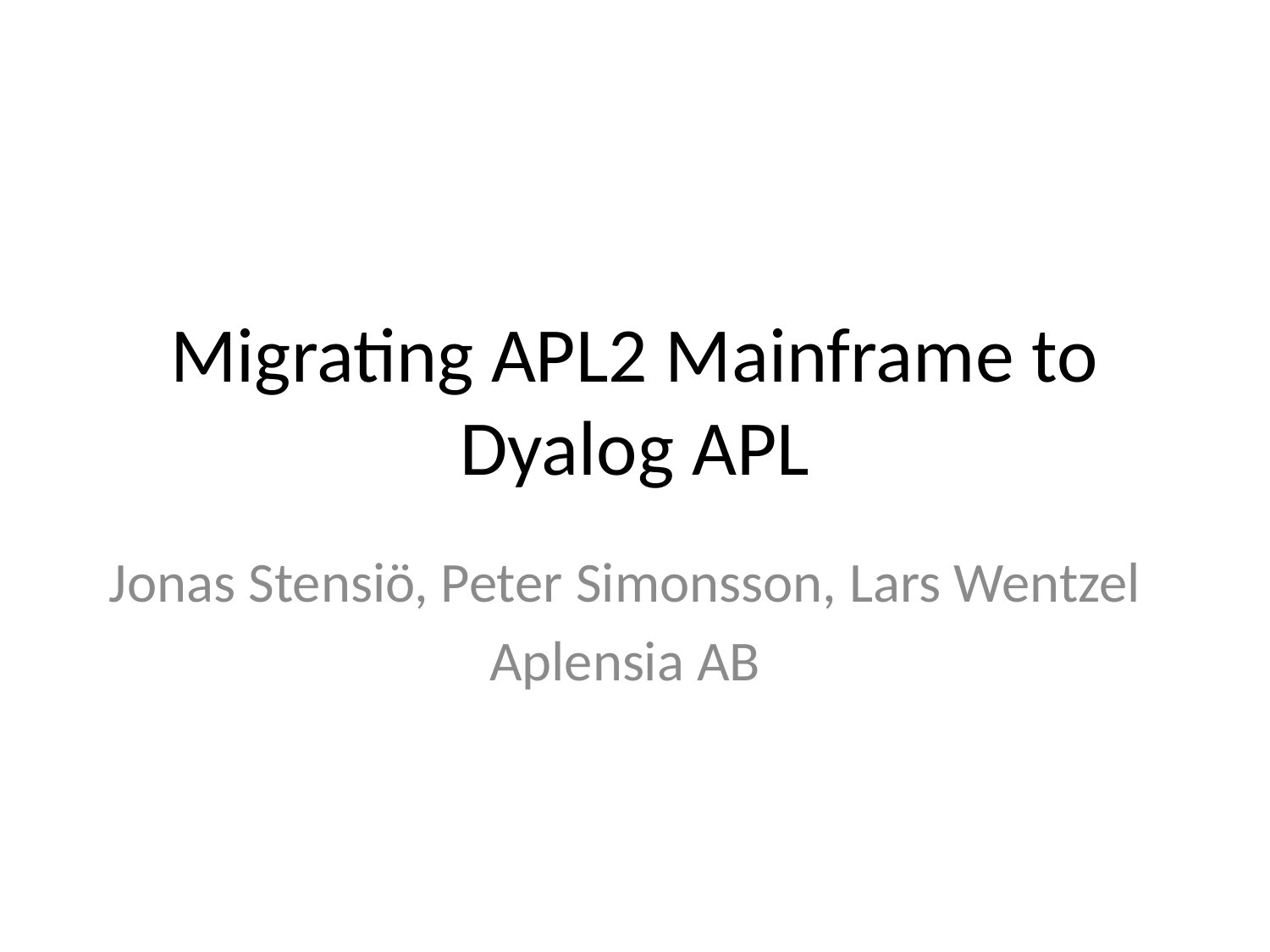

# Migrating APL2 Mainframe to Dyalog APL
Jonas Stensiö, Peter Simonsson, Lars Wentzel
Aplensia AB